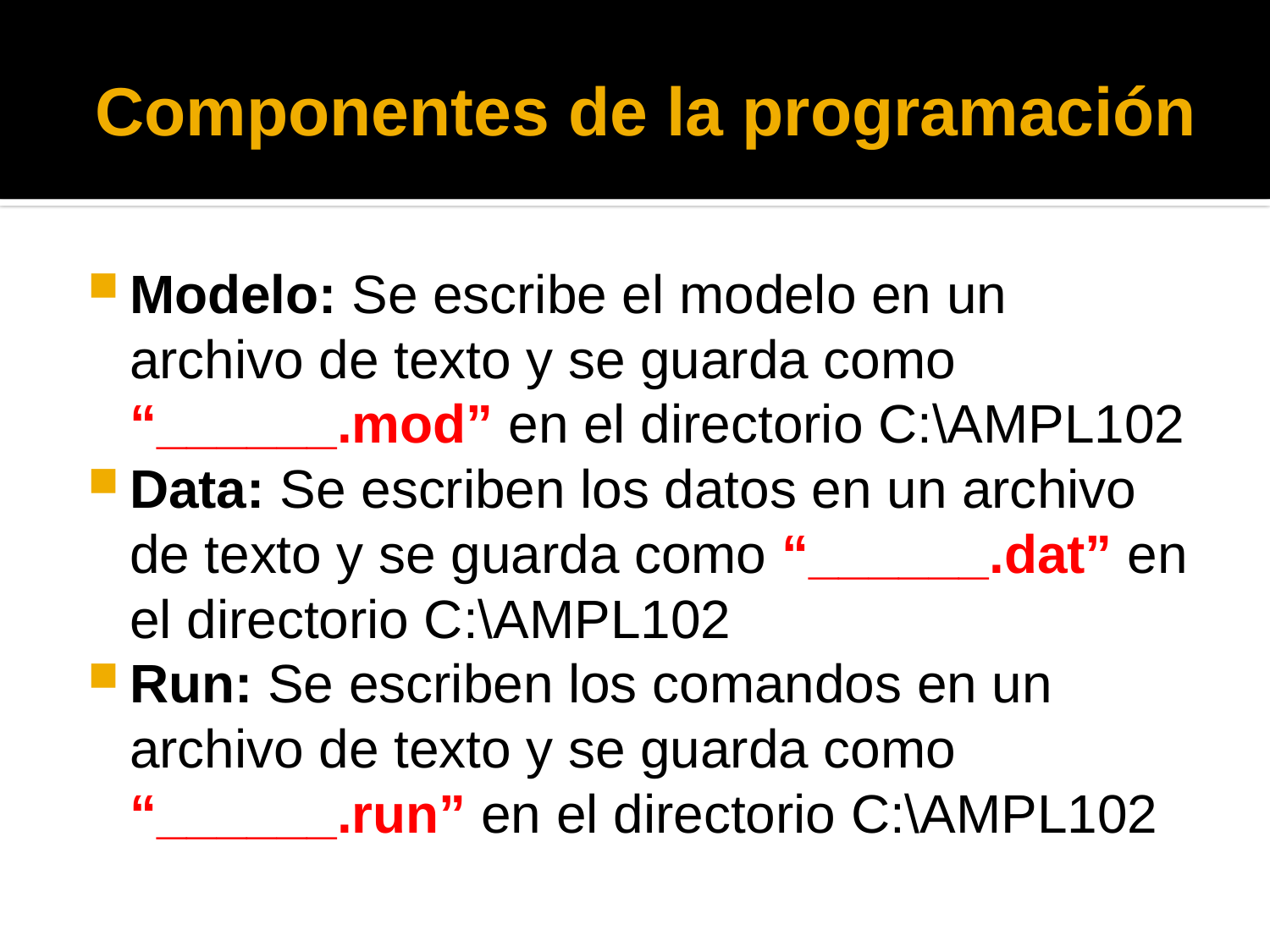

# Componentes de la programación
Modelo: Se escribe el modelo en un archivo de texto y se guarda como “______.mod” en el directorio C:\AMPL102
Data: Se escriben los datos en un archivo de texto y se guarda como “______.dat” en el directorio C:\AMPL102
Run: Se escriben los comandos en un archivo de texto y se guarda como “______.run” en el directorio C:\AMPL102